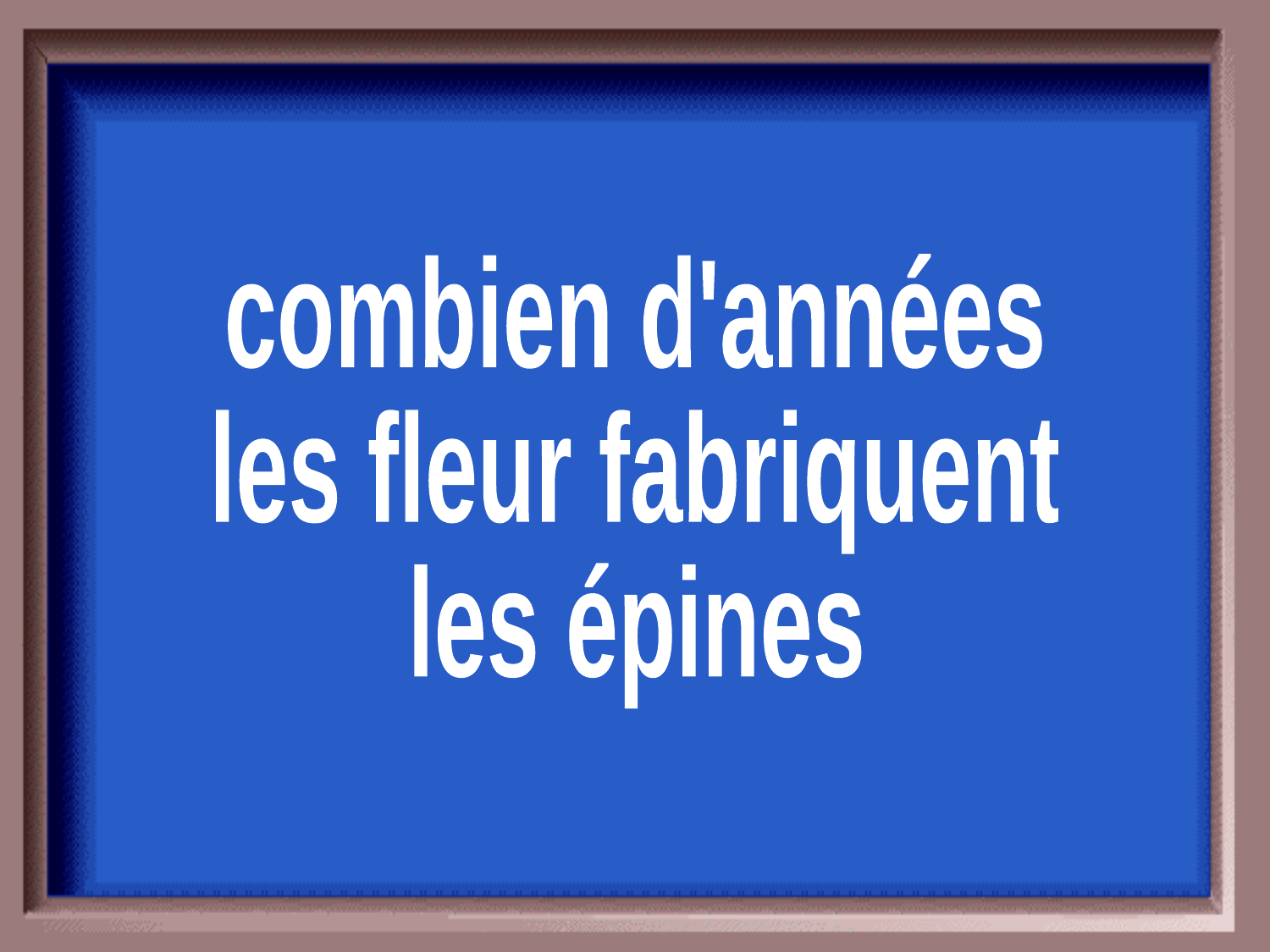

combien d'années
les fleur fabriquent
les épines